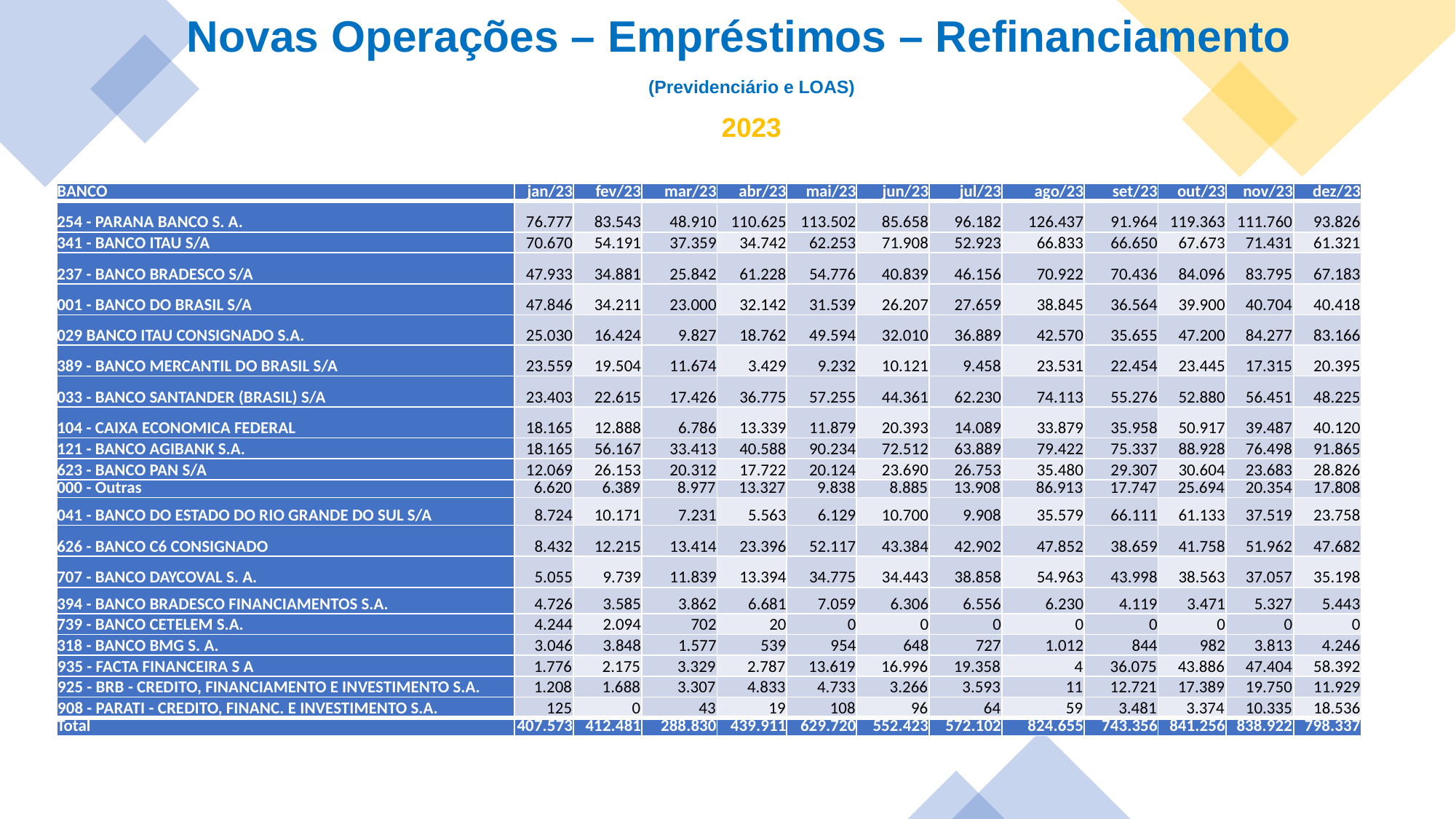

Novas Operações – Empréstimos – Refinanciamento

(Previdenciário e LOAS)
2023

| BANCO | jan/23 | fev/23 | mar/23 | abr/23 | mai/23 | jun/23 | jul/23 | ago/23 | set/23 | out/23 | nov/23 | dez/23 |
| --- | --- | --- | --- | --- | --- | --- | --- | --- | --- | --- | --- | --- |
| 254 - PARANA BANCO S. A. | 76.777 | 83.543 | 48.910 | 110.625 | 113.502 | 85.658 | 96.182 | 126.437 | 91.964 | 119.363 | 111.760 | 93.826 |
| 341 - BANCO ITAU S/A | 70.670 | 54.191 | 37.359 | 34.742 | 62.253 | 71.908 | 52.923 | 66.833 | 66.650 | 67.673 | 71.431 | 61.321 |
| 237 - BANCO BRADESCO S/A | 47.933 | 34.881 | 25.842 | 61.228 | 54.776 | 40.839 | 46.156 | 70.922 | 70.436 | 84.096 | 83.795 | 67.183 |
| 001 - BANCO DO BRASIL S/A | 47.846 | 34.211 | 23.000 | 32.142 | 31.539 | 26.207 | 27.659 | 38.845 | 36.564 | 39.900 | 40.704 | 40.418 |
| 029 BANCO ITAU CONSIGNADO S.A. | 25.030 | 16.424 | 9.827 | 18.762 | 49.594 | 32.010 | 36.889 | 42.570 | 35.655 | 47.200 | 84.277 | 83.166 |
| 389 - BANCO MERCANTIL DO BRASIL S/A | 23.559 | 19.504 | 11.674 | 3.429 | 9.232 | 10.121 | 9.458 | 23.531 | 22.454 | 23.445 | 17.315 | 20.395 |
| 033 - BANCO SANTANDER (BRASIL) S/A | 23.403 | 22.615 | 17.426 | 36.775 | 57.255 | 44.361 | 62.230 | 74.113 | 55.276 | 52.880 | 56.451 | 48.225 |
| 104 - CAIXA ECONOMICA FEDERAL | 18.165 | 12.888 | 6.786 | 13.339 | 11.879 | 20.393 | 14.089 | 33.879 | 35.958 | 50.917 | 39.487 | 40.120 |
| 121 - BANCO AGIBANK S.A. | 18.165 | 56.167 | 33.413 | 40.588 | 90.234 | 72.512 | 63.889 | 79.422 | 75.337 | 88.928 | 76.498 | 91.865 |
| 623 - BANCO PAN S/A | 12.069 | 26.153 | 20.312 | 17.722 | 20.124 | 23.690 | 26.753 | 35.480 | 29.307 | 30.604 | 23.683 | 28.826 |
| 000 - Outras | 6.620 | 6.389 | 8.977 | 13.327 | 9.838 | 8.885 | 13.908 | 86.913 | 17.747 | 25.694 | 20.354 | 17.808 |
| 041 - BANCO DO ESTADO DO RIO GRANDE DO SUL S/A | 8.724 | 10.171 | 7.231 | 5.563 | 6.129 | 10.700 | 9.908 | 35.579 | 66.111 | 61.133 | 37.519 | 23.758 |
| 626 - BANCO C6 CONSIGNADO | 8.432 | 12.215 | 13.414 | 23.396 | 52.117 | 43.384 | 42.902 | 47.852 | 38.659 | 41.758 | 51.962 | 47.682 |
| 707 - BANCO DAYCOVAL S. A. | 5.055 | 9.739 | 11.839 | 13.394 | 34.775 | 34.443 | 38.858 | 54.963 | 43.998 | 38.563 | 37.057 | 35.198 |
| 394 - BANCO BRADESCO FINANCIAMENTOS S.A. | 4.726 | 3.585 | 3.862 | 6.681 | 7.059 | 6.306 | 6.556 | 6.230 | 4.119 | 3.471 | 5.327 | 5.443 |
| 739 - BANCO CETELEM S.A. | 4.244 | 2.094 | 702 | 20 | 0 | 0 | 0 | 0 | 0 | 0 | 0 | 0 |
| 318 - BANCO BMG S. A. | 3.046 | 3.848 | 1.577 | 539 | 954 | 648 | 727 | 1.012 | 844 | 982 | 3.813 | 4.246 |
| 935 - FACTA FINANCEIRA S A | 1.776 | 2.175 | 3.329 | 2.787 | 13.619 | 16.996 | 19.358 | 4 | 36.075 | 43.886 | 47.404 | 58.392 |
| 925 - BRB - CREDITO, FINANCIAMENTO E INVESTIMENTO S.A. | 1.208 | 1.688 | 3.307 | 4.833 | 4.733 | 3.266 | 3.593 | 11 | 12.721 | 17.389 | 19.750 | 11.929 |
| 908 - PARATI - CREDITO, FINANC. E INVESTIMENTO S.A. | 125 | 0 | 43 | 19 | 108 | 96 | 64 | 59 | 3.481 | 3.374 | 10.335 | 18.536 |
| Total | 407.573 | 412.481 | 288.830 | 439.911 | 629.720 | 552.423 | 572.102 | 824.655 | 743.356 | 841.256 | 838.922 | 798.337 |